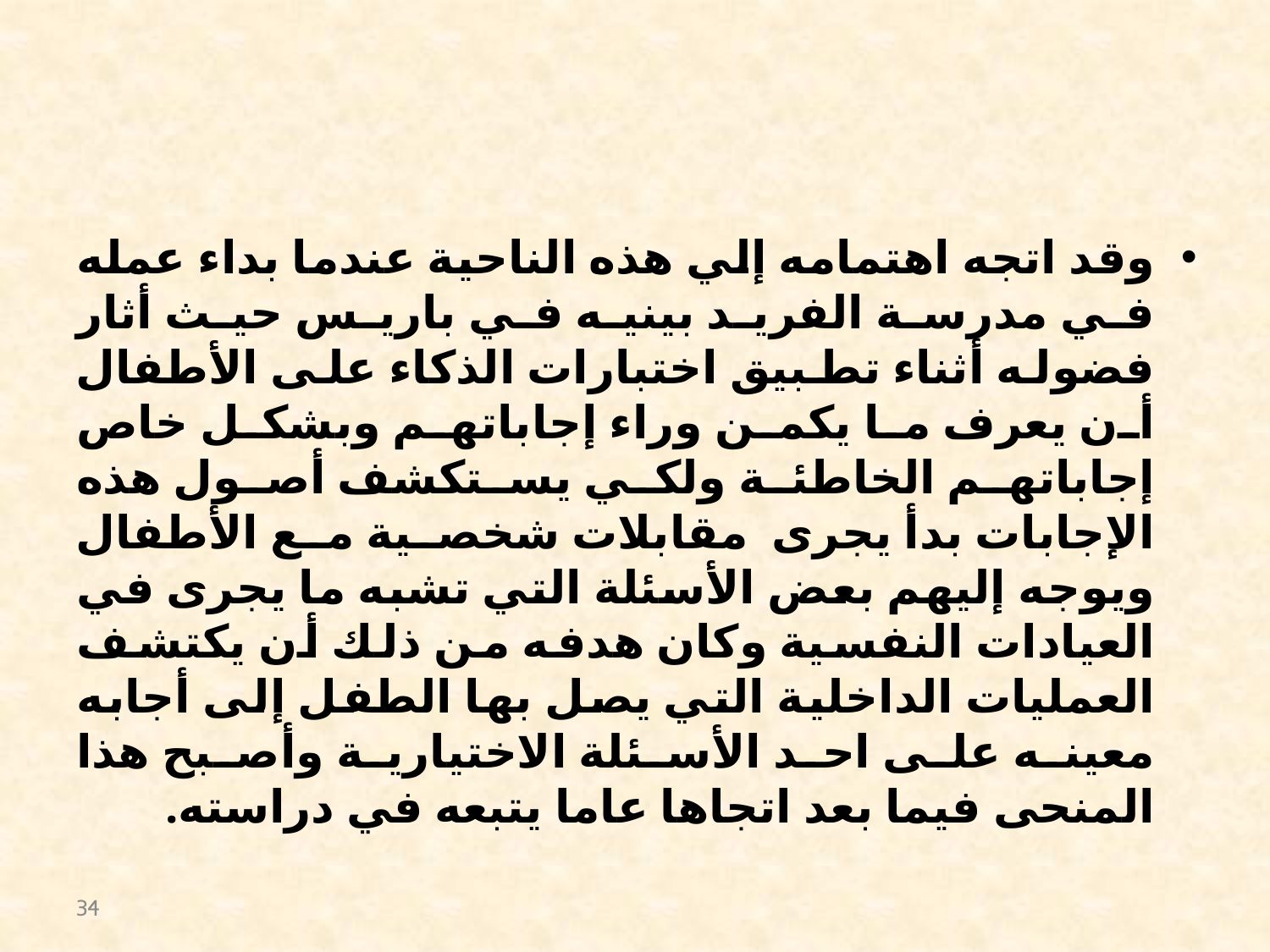

#
وقد اتجه اهتمامه إلي هذه الناحية عندما بداء عمله في مدرسة الفريد بينيه في باريس حيث أثار فضوله أثناء تطبيق اختبارات الذكاء على الأطفال أن يعرف ما يكمن وراء إجاباتهم وبشكل خاص إجاباتهم الخاطئة ولكي يستكشف أصول هذه الإجابات بدأ يجرى  مقابلات شخصية مع الأطفال ويوجه إليهم بعض الأسئلة التي تشبه ما يجرى في العيادات النفسية وكان هدفه من ذلك أن يكتشف العمليات الداخلية التي يصل بها الطفل إلى أجابه معينه على احد الأسئلة الاختيارية وأصبح هذا المنحى فيما بعد اتجاها عاما يتبعه في دراسته.

34